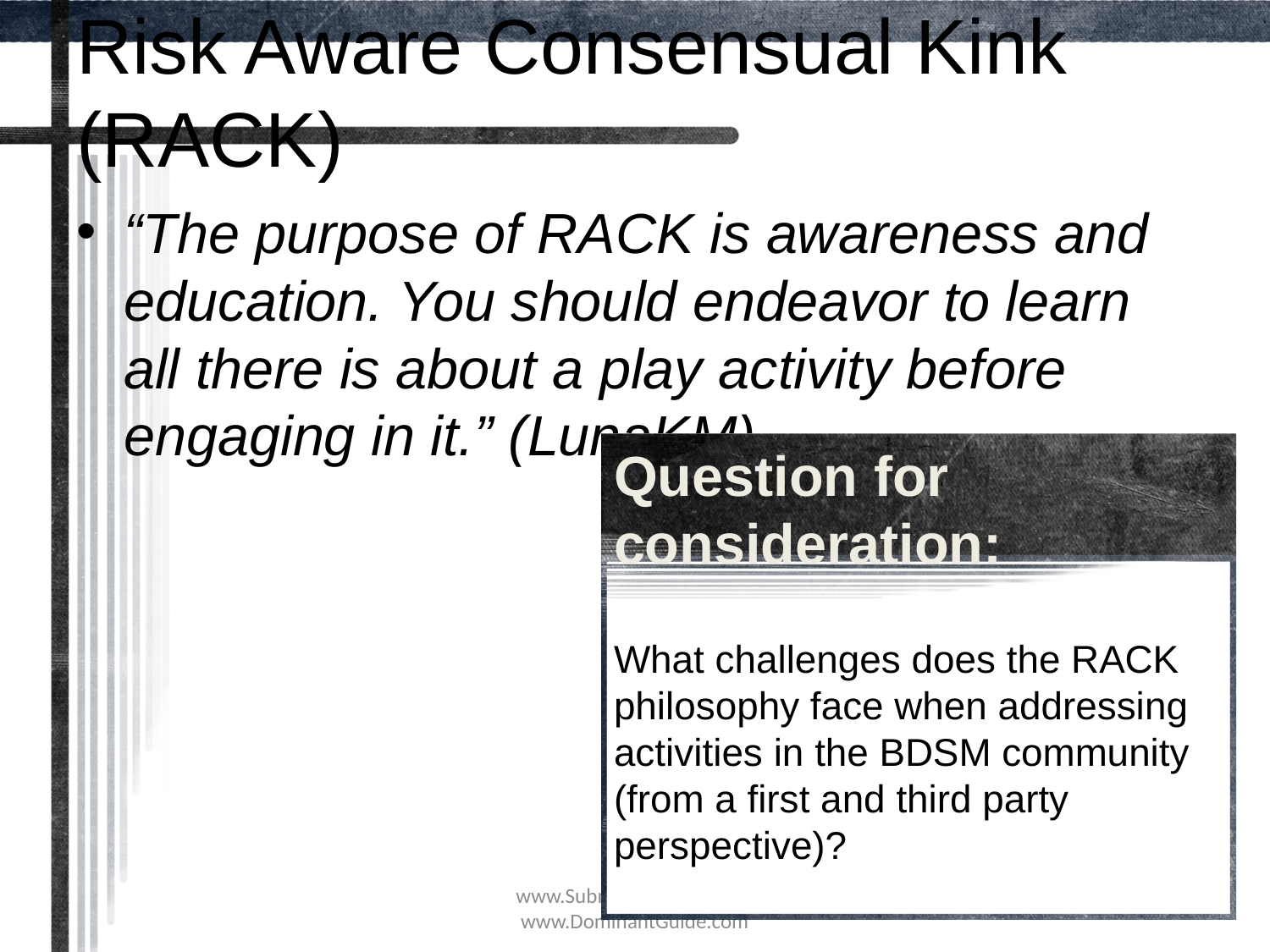

# Risk Aware Consensual Kink (RACK)
“The purpose of RACK is awareness and education. You should endeavor to learn all there is about a play activity before engaging in it.” (LunaKM)
Question for consideration:

What challenges does the RACK philosophy face when addressing activities in the BDSM community (from a first and third party perspective)?

www.SubmissiveGuide.com
www.DominantGuide.com
6